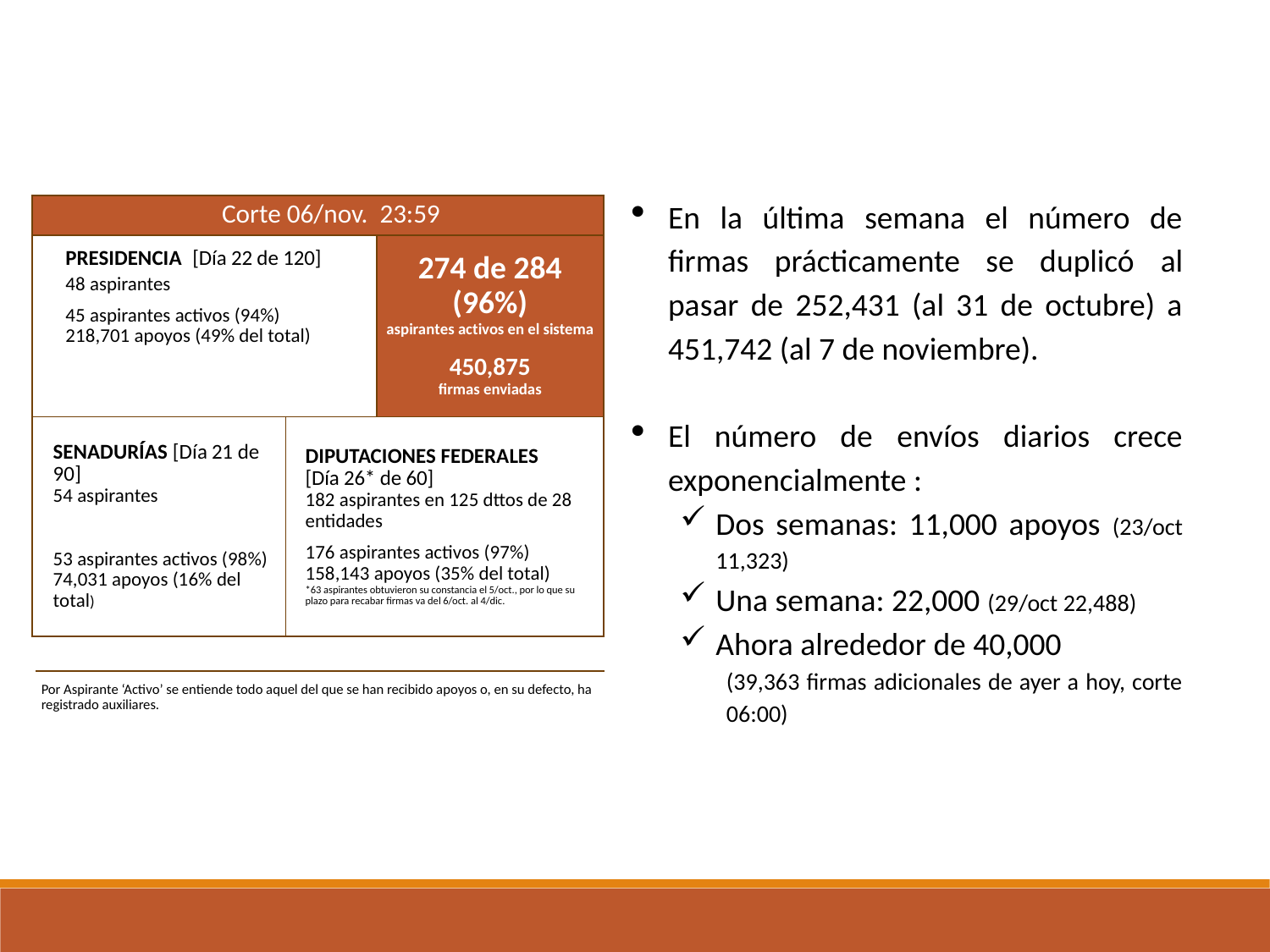

En la última semana el número de firmas prácticamente se duplicó al pasar de 252,431 (al 31 de octubre) a 451,742 (al 7 de noviembre).

El número de envíos diarios crece exponencialmente :
Dos semanas: 11,000 apoyos (23/oct 11,323)
Una semana: 22,000 (29/oct 22,488)
Ahora alrededor de 40,000
(39,363 firmas adicionales de ayer a hoy, corte 06:00)
| Corte 06/nov. 23:59 |  |  |
| --- | --- | --- |
| Presidencia [Día 22 de 120] 48 aspirantes 45 aspirantes activos (94%) 218,701 apoyos (49% del total) |  | 274 de 284 (96%) aspirantes activos en el sistema 450,875 firmas enviadas |
| Senadurías [Día 21 de 90] 54 aspirantes 53 aspirantes activos (98%) 74,031 apoyos (16% del total) | Diputaciones federales [Día 26\* de 60] 182 aspirantes en 125 dttos de 28 entidades 176 aspirantes activos (97%) 158,143 apoyos (35% del total) \*63 aspirantes obtuvieron su constancia el 5/oct., por lo que su plazo para recabar firmas va del 6/oct. al 4/dic. |  |
| Por Aspirante ‘Activo’ se entiende todo aquel del que se han recibido apoyos o, en su defecto, ha registrado auxiliares. |  |  |
| --- | --- | --- |
|  |  |  |